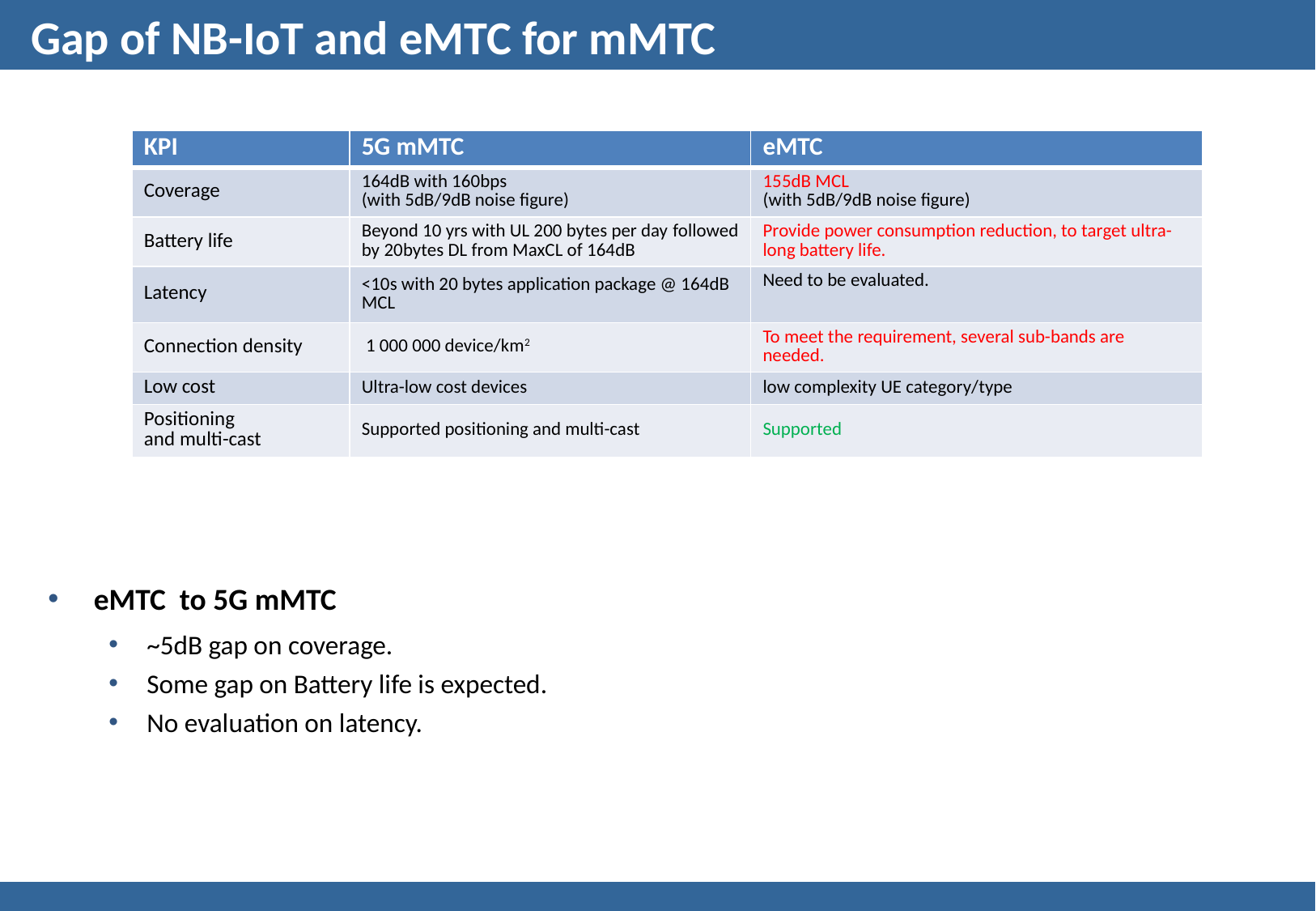

# Gap of NB-IoT and eMTC for mMTC
| KPI | 5G mMTC | eMTC |
| --- | --- | --- |
| Coverage | 164dB with 160bps (with 5dB/9dB noise figure) | 155dB MCL (with 5dB/9dB noise figure) |
| Battery life | Beyond 10 yrs with UL 200 bytes per day followed by 20bytes DL from MaxCL of 164dB | Provide power consumption reduction, to target ultra-long battery life. |
| Latency | <10s with 20 bytes application package @ 164dB MCL | Need to be evaluated. |
| Connection density | 1 000 000 device/km2 | To meet the requirement, several sub-bands are needed. |
| Low cost | Ultra-low cost devices | low complexity UE category/type |
| Positioning and multi-cast | Supported positioning and multi-cast | Supported |
eMTC  to 5G mMTC
~5dB gap on coverage.
Some gap on Battery life is expected.
No evaluation on latency.